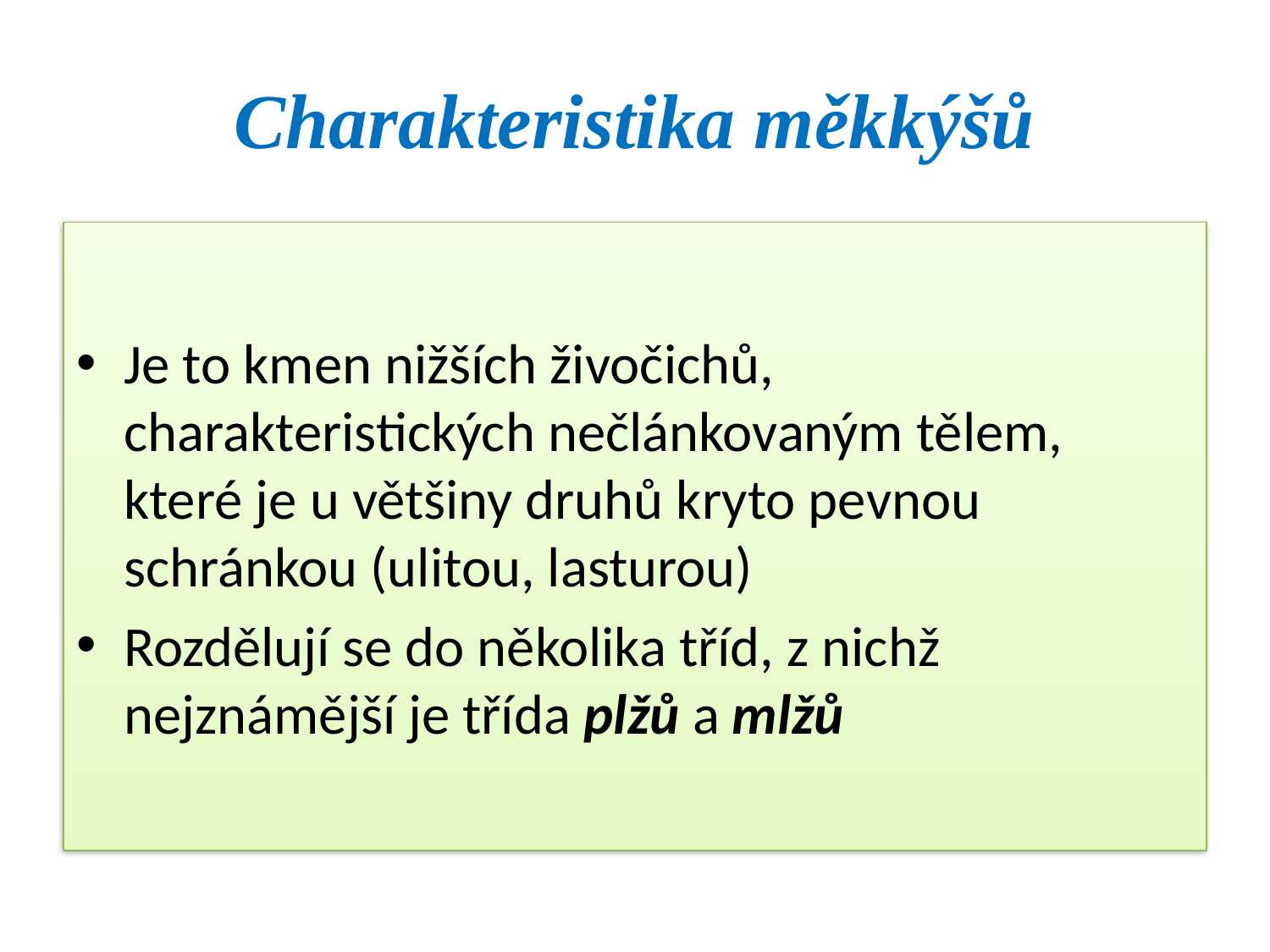

# Charakteristika měkkýšů
Je to kmen nižších živočichů, charakteristických nečlánkovaným tělem, které je u většiny druhů kryto pevnou schránkou (ulitou, lasturou)
Rozdělují se do několika tříd, z nichž nejznámější je třída plžů a mlžů